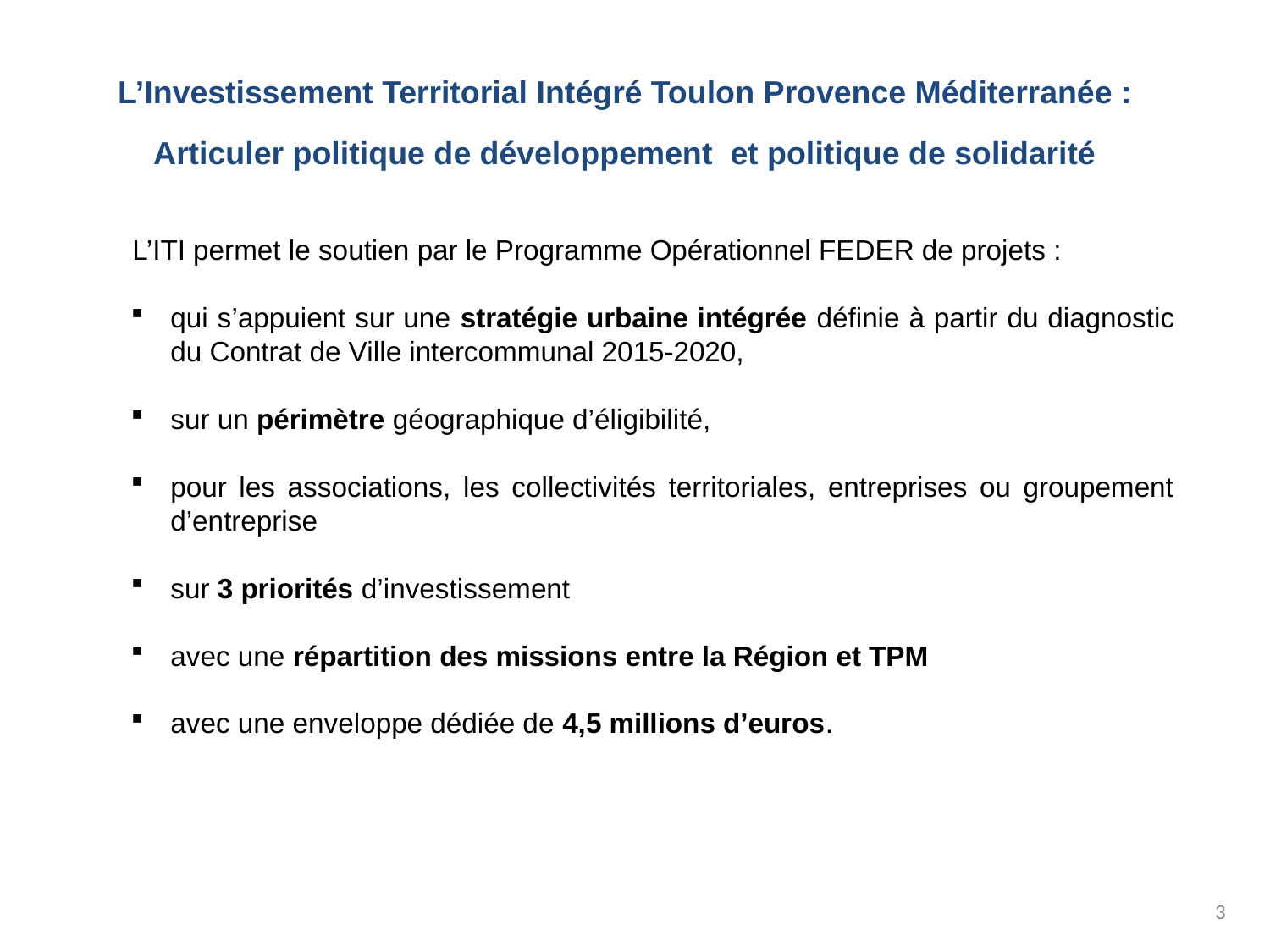

L’Investissement Territorial Intégré Toulon Provence Méditerranée :

Articuler politique de développement  et politique de solidarité
L’ITI permet le soutien par le Programme Opérationnel FEDER de projets :

qui s’appuient sur une stratégie urbaine intégrée définie à partir du diagnostic du Contrat de Ville intercommunal 2015-2020,

sur un périmètre géographique d’éligibilité,

pour les associations, les collectivités territoriales, entreprises ou groupement d’entreprise

sur 3 priorités d’investissement

avec une répartition des missions entre la Région et TPM

avec une enveloppe dédiée de 4,5 millions d’euros.

3